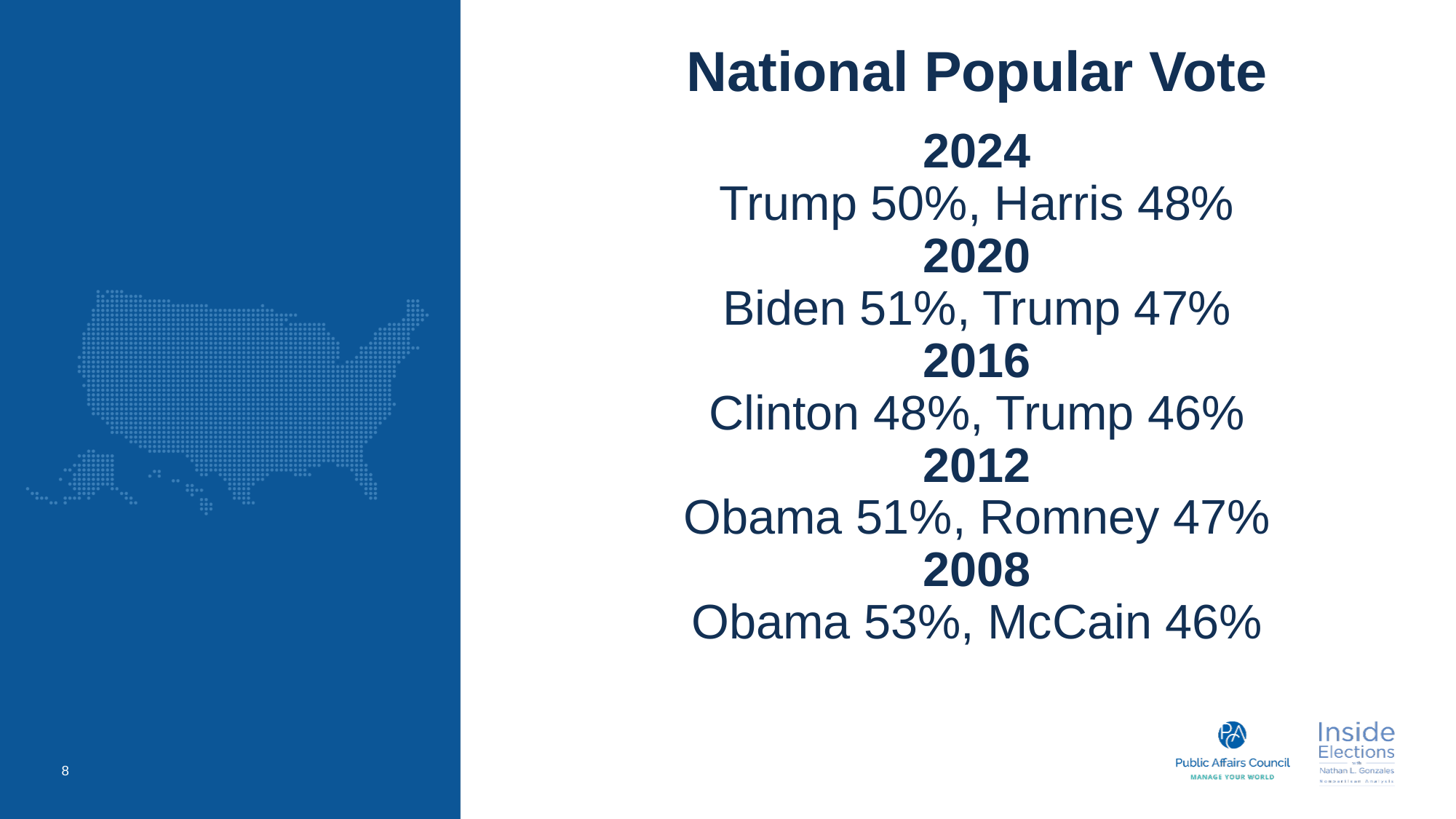

# National Popular Vote
2024
Trump 50%, Harris 48%
2020
Biden 51%, Trump 47%
2016
Clinton 48%, Trump 46%
2012
Obama 51%, Romney 47%
2008
Obama 53%, McCain 46%